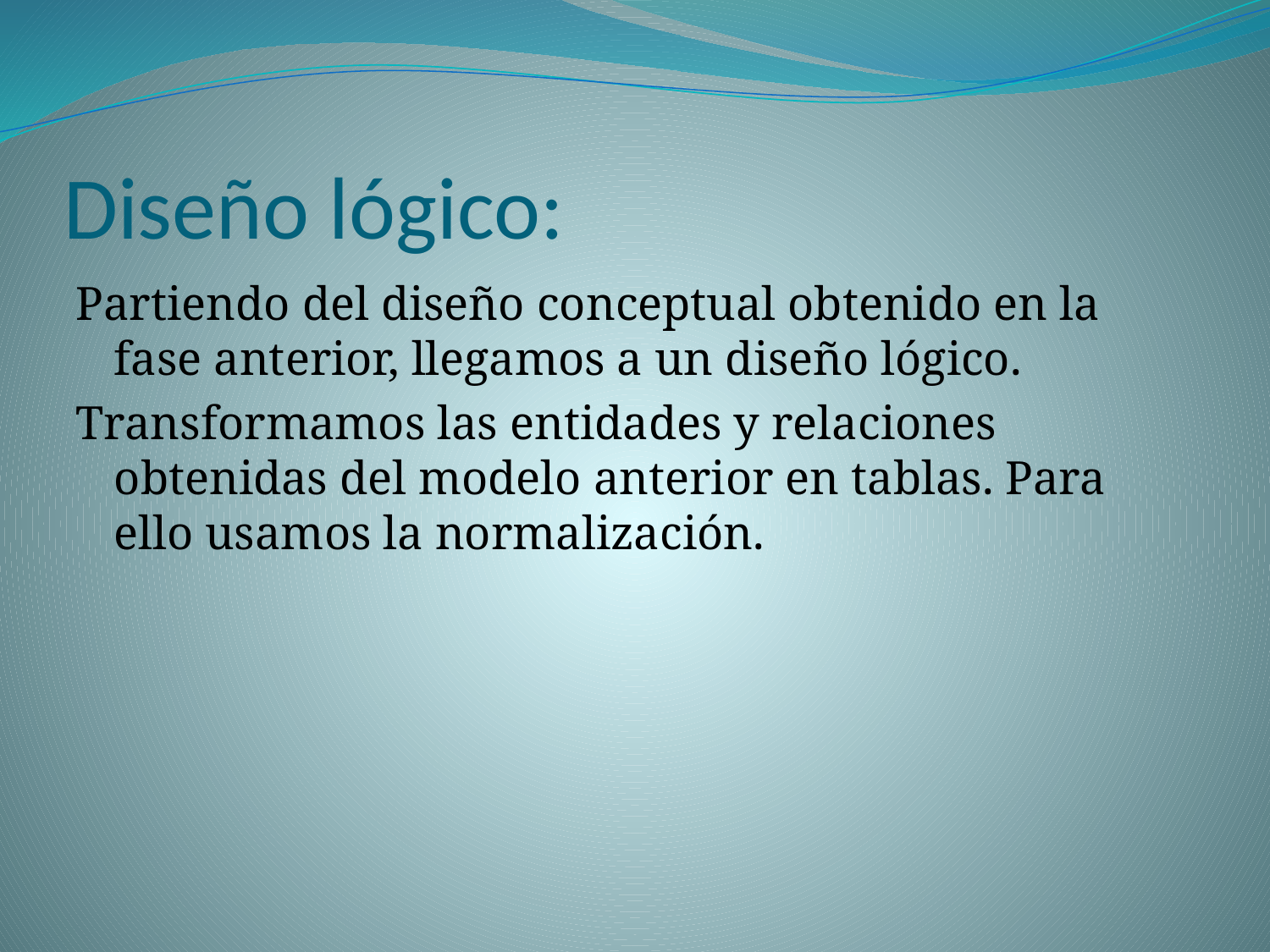

# Diseño lógico:
Partiendo del diseño conceptual obtenido en la fase anterior, llegamos a un diseño lógico.
Transformamos las entidades y relaciones obtenidas del modelo anterior en tablas. Para ello usamos la normalización.